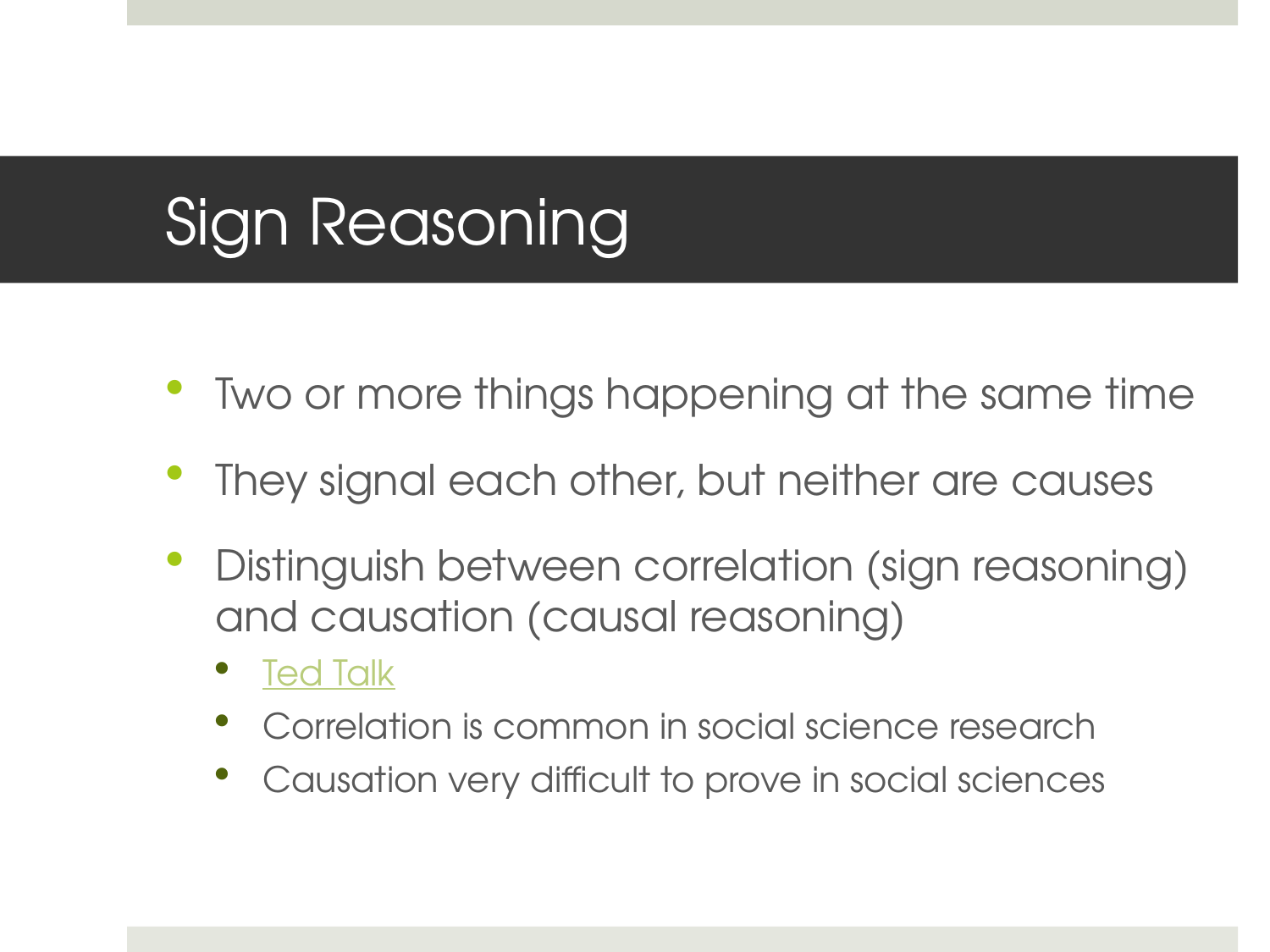

# Sign Reasoning
Two or more things happening at the same time
They signal each other, but neither are causes
Distinguish between correlation (sign reasoning) and causation (causal reasoning)
Ted Talk
Correlation is common in social science research
Causation very difficult to prove in social sciences